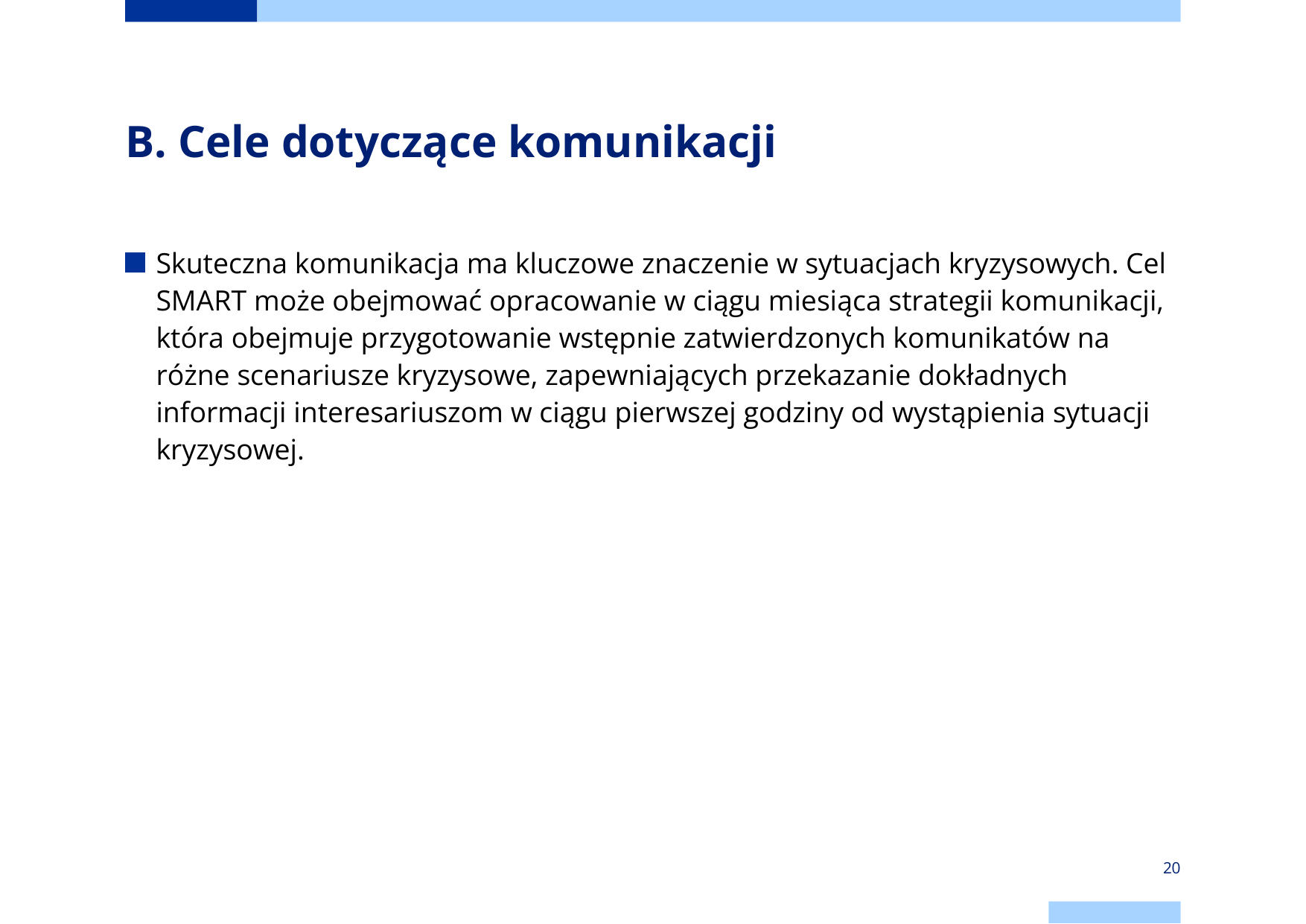

# B. Cele dotyczące komunikacji
Skuteczna komunikacja ma kluczowe znaczenie w sytuacjach kryzysowych. Cel SMART może obejmować opracowanie w ciągu miesiąca strategii komunikacji, która obejmuje przygotowanie wstępnie zatwierdzonych komunikatów na różne scenariusze kryzysowe, zapewniających przekazanie dokładnych informacji interesariuszom w ciągu pierwszej godziny od wystąpienia sytuacji kryzysowej.

20